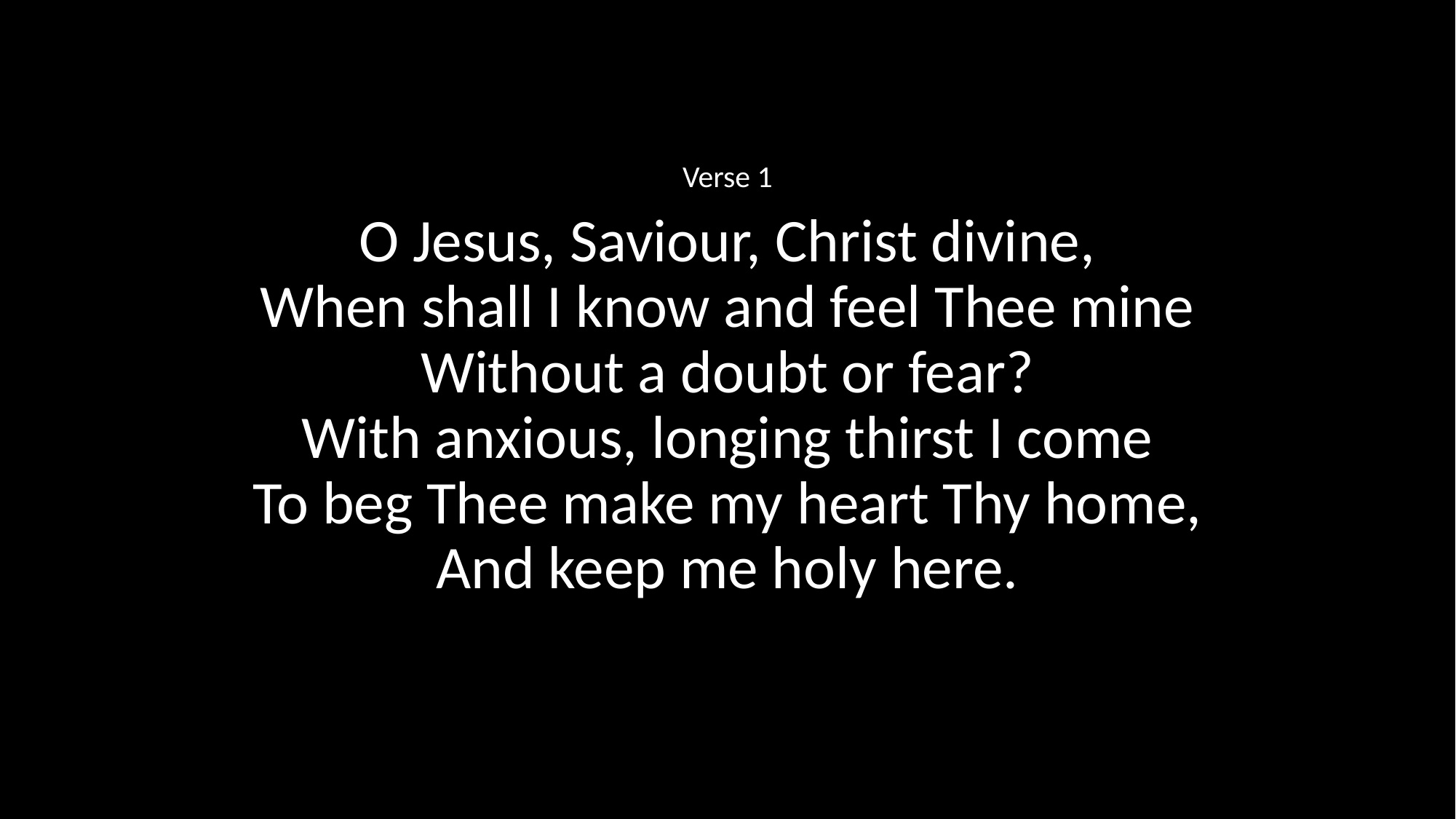

Verse 1
O Jesus, Saviour, Christ divine,
When shall I know and feel Thee mine
Without a doubt or fear?
With anxious, longing thirst I come
To beg Thee make my heart Thy home,
And keep me holy here.